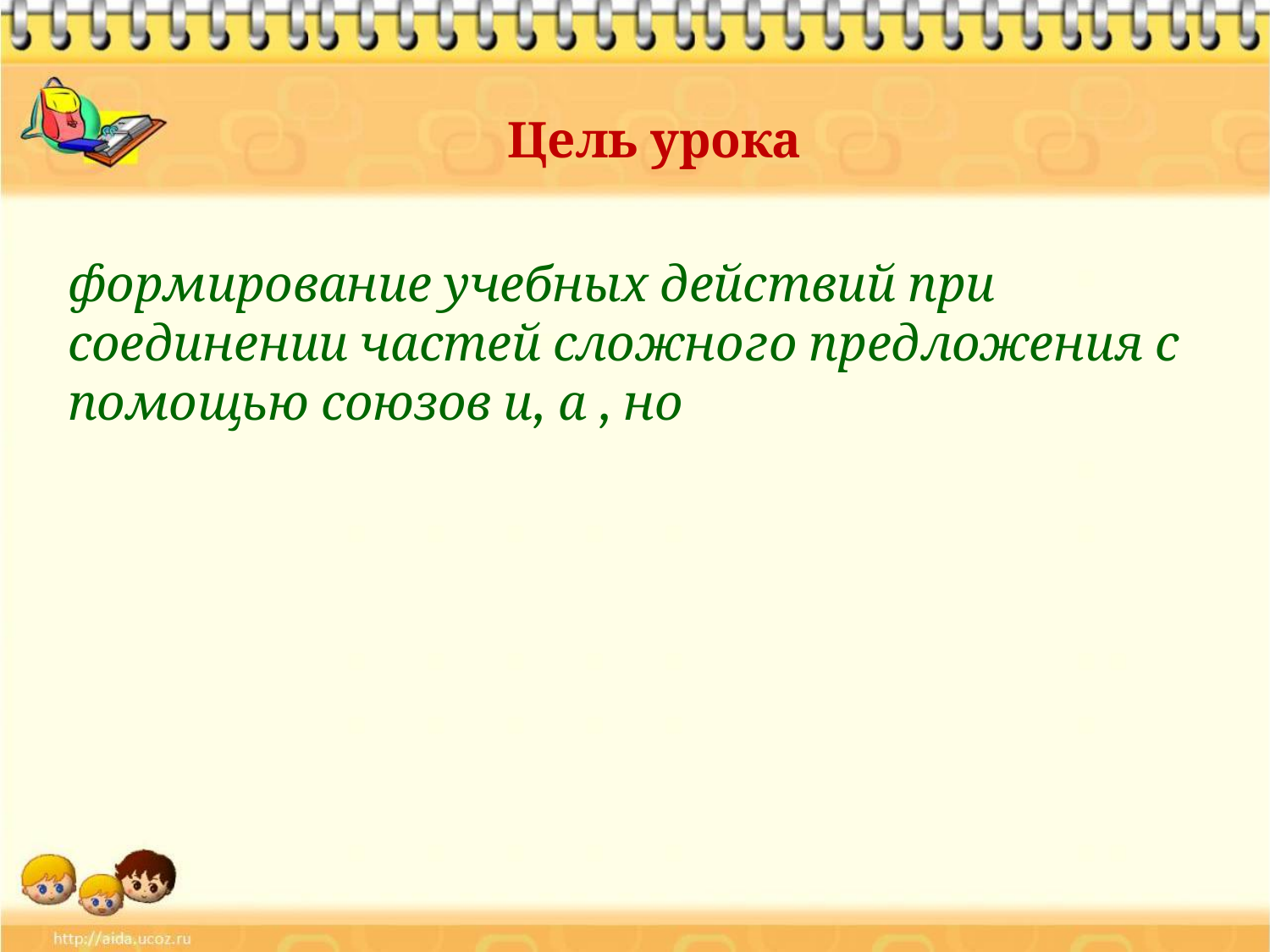

# Цель урока
формирование учебных действий при соединении частей сложного предложения с помощью союзов и, а , но